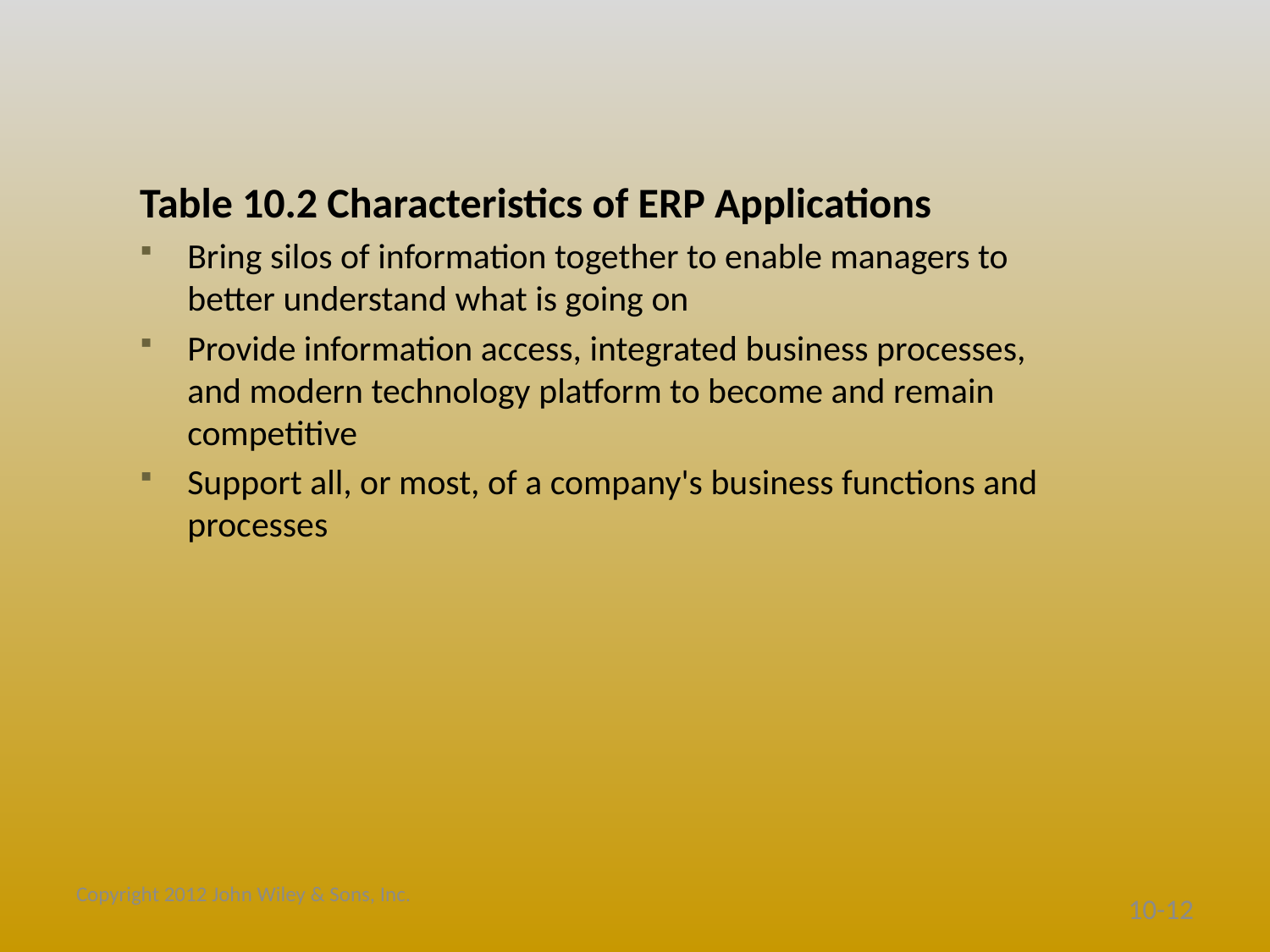

Table 10.2 Characteristics of ERP Applications
Bring silos of information together to enable managers to better understand what is going on
Provide information access, integrated business processes, and modern technology platform to become and remain competitive
Support all, or most, of a company's business functions and processes

Copyright 2012 John Wiley & Sons, Inc.
10-12